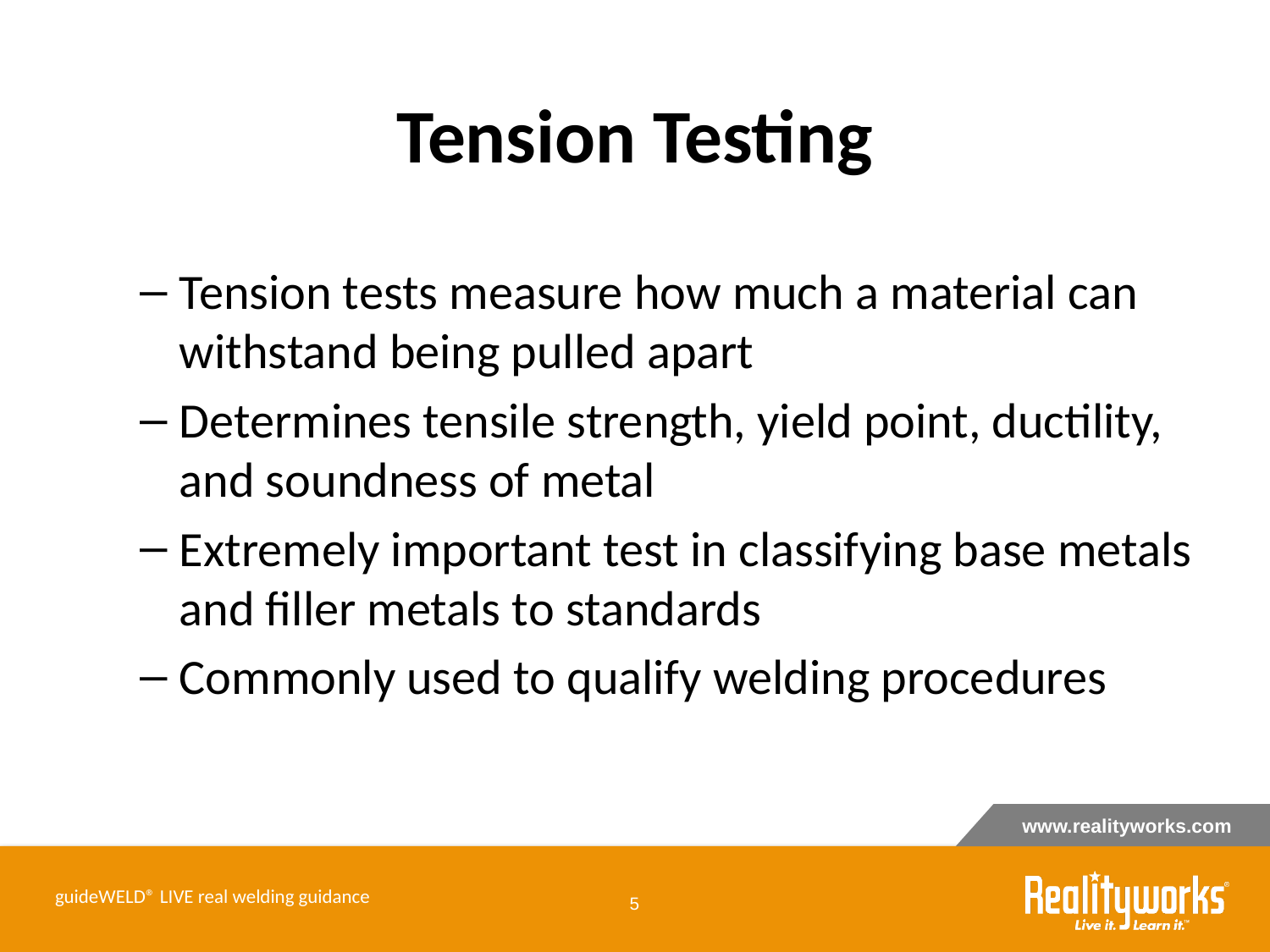

# Tension Testing
Tension tests measure how much a material can withstand being pulled apart
Determines tensile strength, yield point, ductility, and soundness of metal
Extremely important test in classifying base metals and filler metals to standards
Commonly used to qualify welding procedures

guideWELD® LIVE real welding guidance
5